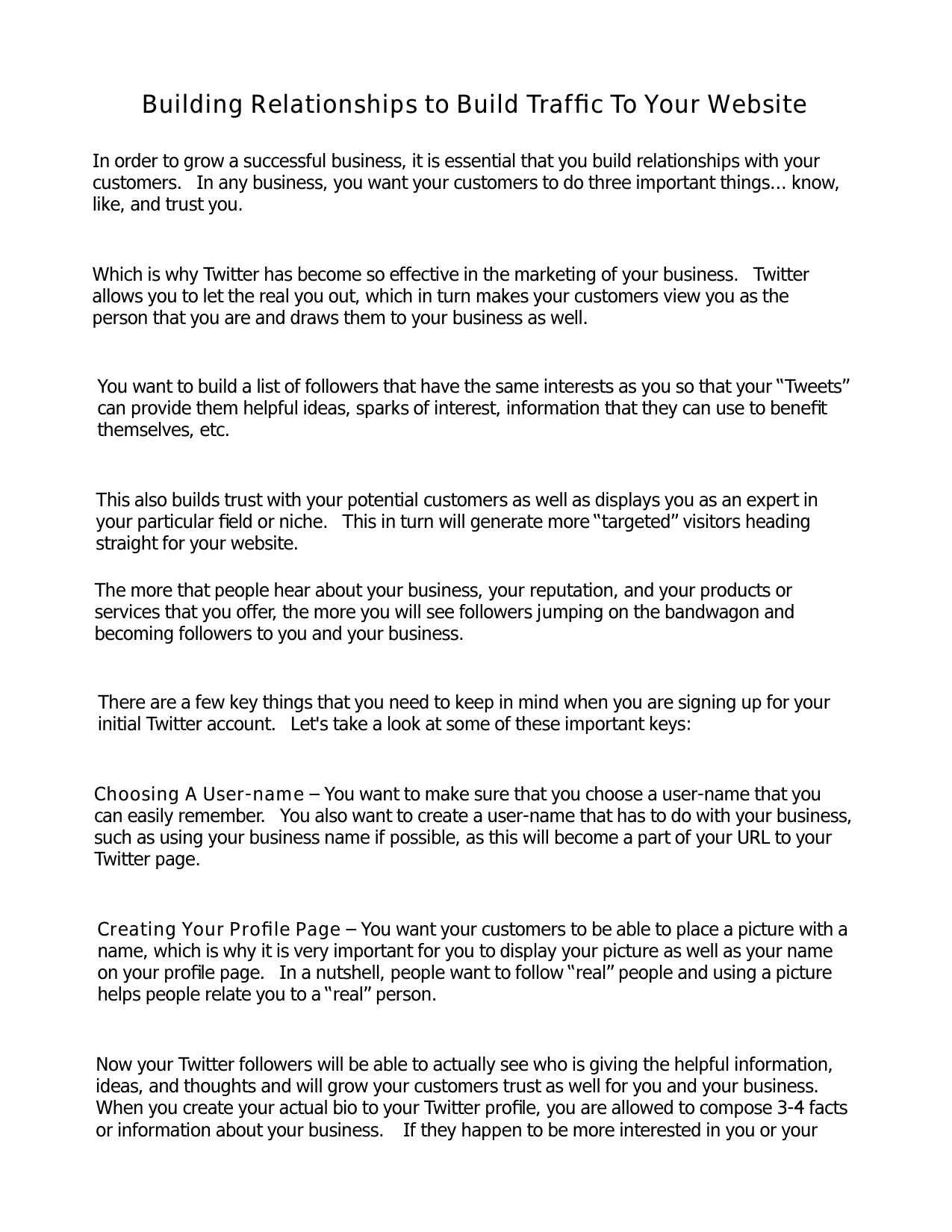

Building Relationships to Build Traffic To Your Website
In order to grow a successful business, it is essential that you build relationships with your
customers.   In any business, you want your customers to do three important things... know,
like, and trust you.
Which is why Twitter has become so effective in the marketing of your business.   Twitter
allows you to let the real you out, which in turn makes your customers view you as the
person that you are and draws them to your business as well.
You want to build a list of followers that have the same interests as you so that your “Tweets”
can provide them helpful ideas, sparks of interest, information that they can use to benefit
themselves, etc.
This also builds trust with your potential customers as well as displays you as an expert in
your particular field or niche.   This in turn will generate more “targeted” visitors heading
straight for your website.
The more that people hear about your business, your reputation, and your products or
services that you offer, the more you will see followers jumping on the bandwagon and
becoming followers to you and your business.
There are a few key things that you need to keep in mind when you are signing up for your
initial Twitter account.   Let's take a look at some of these important keys:
Choosing A User-name – You want to make sure that you choose a user-name that you
can easily remember.   You also want to create a user-name that has to do with your business,
such as using your business name if possible, as this will become a part of your URL to your
Twitter page.
Creating Your Profile Page – You want your customers to be able to place a picture with a
name, which is why it is very important for you to display your picture as well as your name
on your profile page.   In a nutshell, people want to follow “real” people and using a picture
helps people relate you to a “real” person.
Now your Twitter followers will be able to actually see who is giving the helpful information,
ideas, and thoughts and will grow your customers trust as well for you and your business.
When you create your actual bio to your Twitter profile, you are allowed to compose 3-4 facts
or information about your business.    If they happen to be more interested in you or your